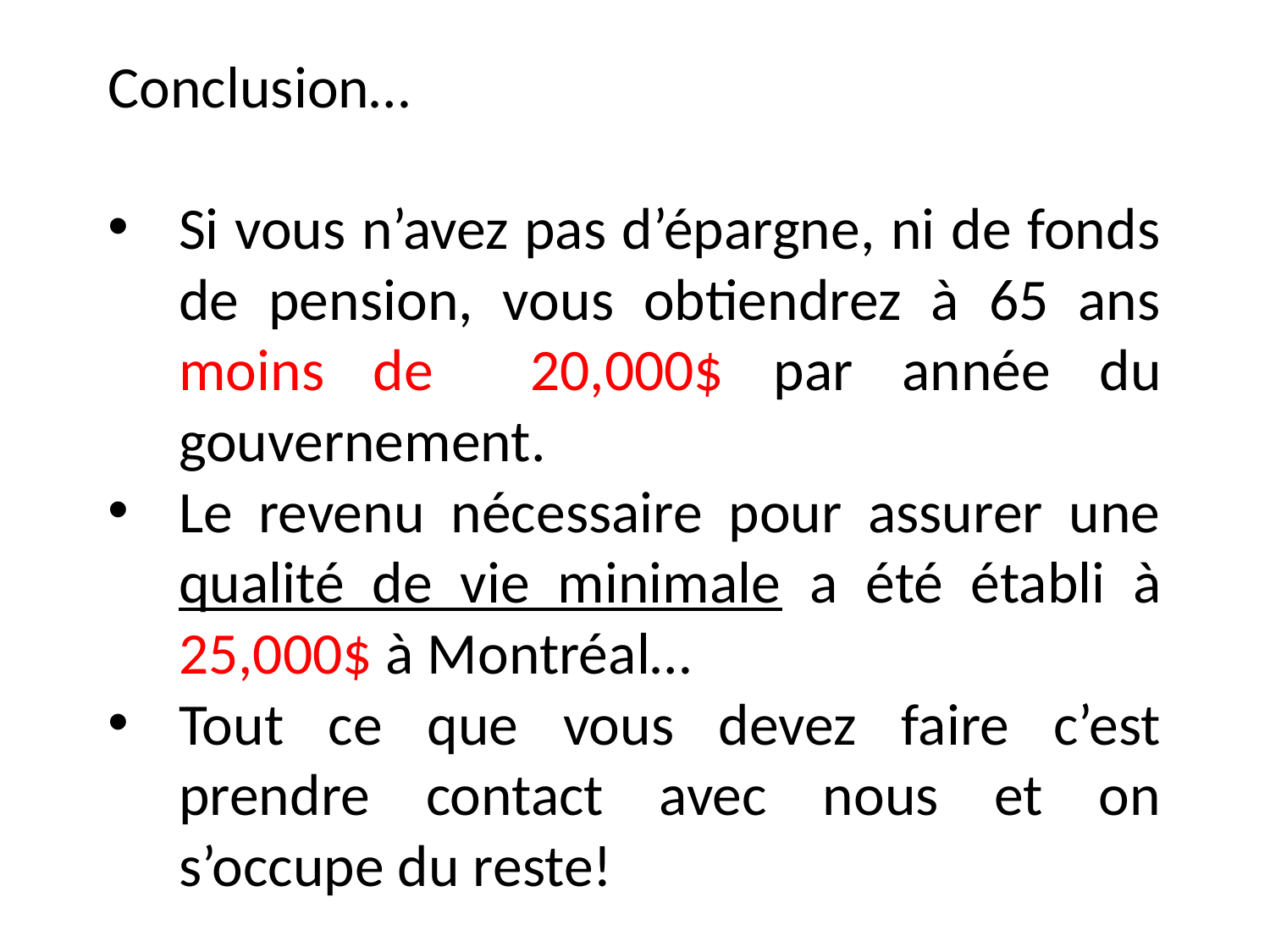

Conclusion…

Si vous n’avez pas d’épargne, ni de fonds de pension, vous obtiendrez à 65 ans moins de  20,000$ par année du gouvernement.
Le revenu nécessaire pour assurer une qualité de vie minimale a été établi à 25,000$ à Montréal…
Tout ce que vous devez faire c’est prendre contact avec nous et on s’occupe du reste!